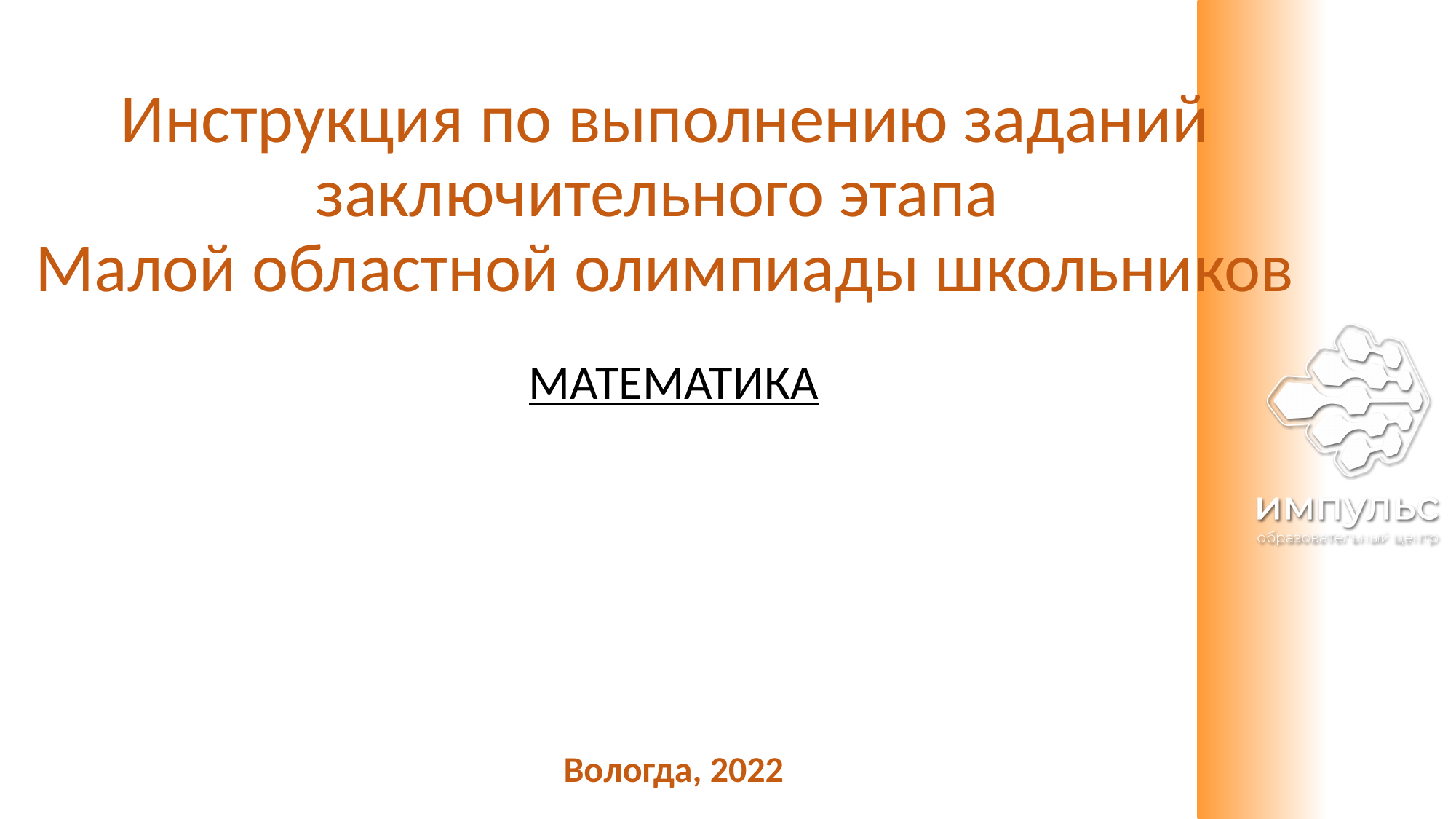

# Инструкция по выполнению заданий заключительного этапа Малой областной олимпиады школьников
МАТЕМАТИКА
Вологда, 2022